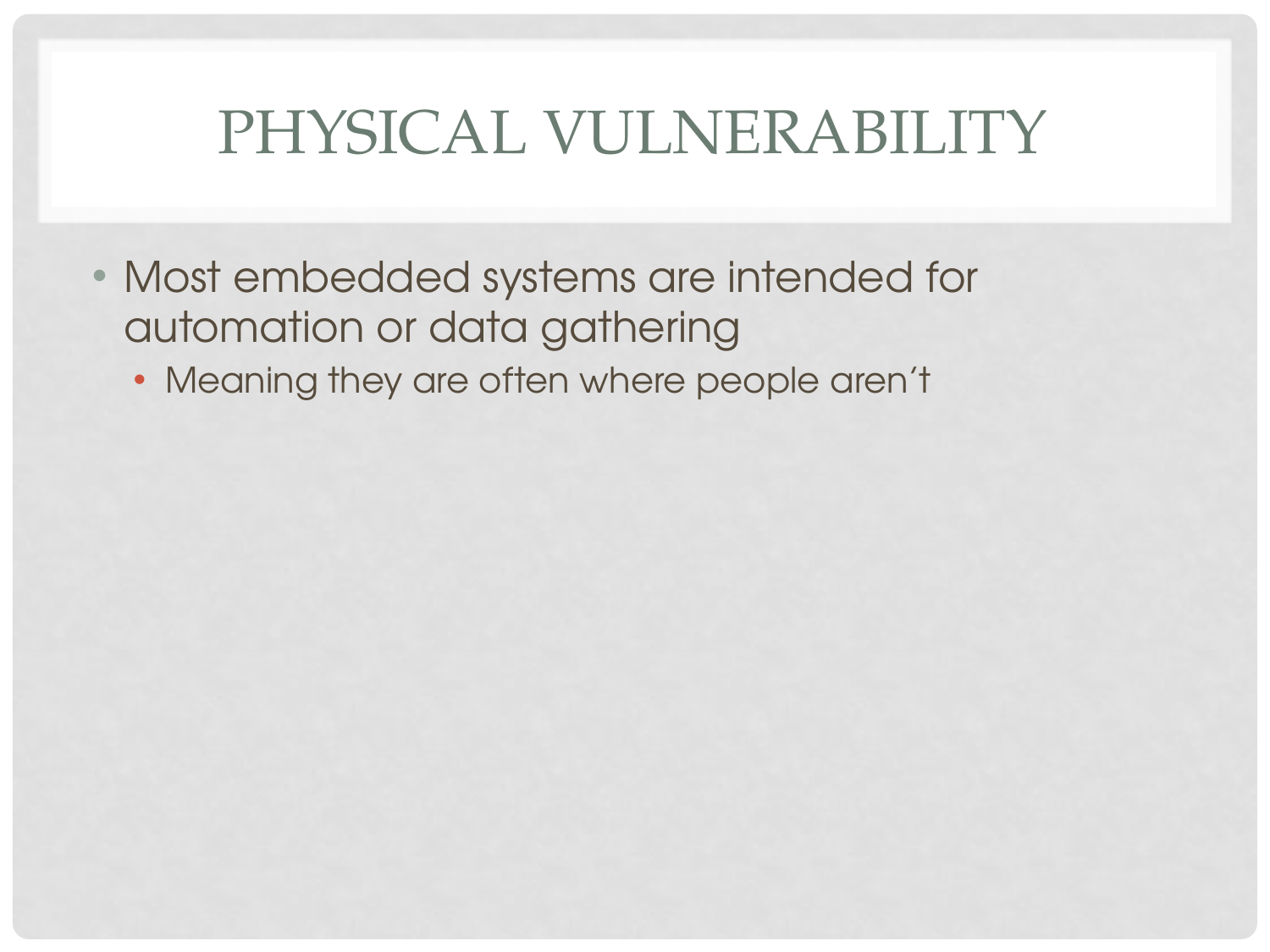

# Physical vulnerability
Most embedded systems are intended for automation or data gathering
Meaning they are often where people aren’t